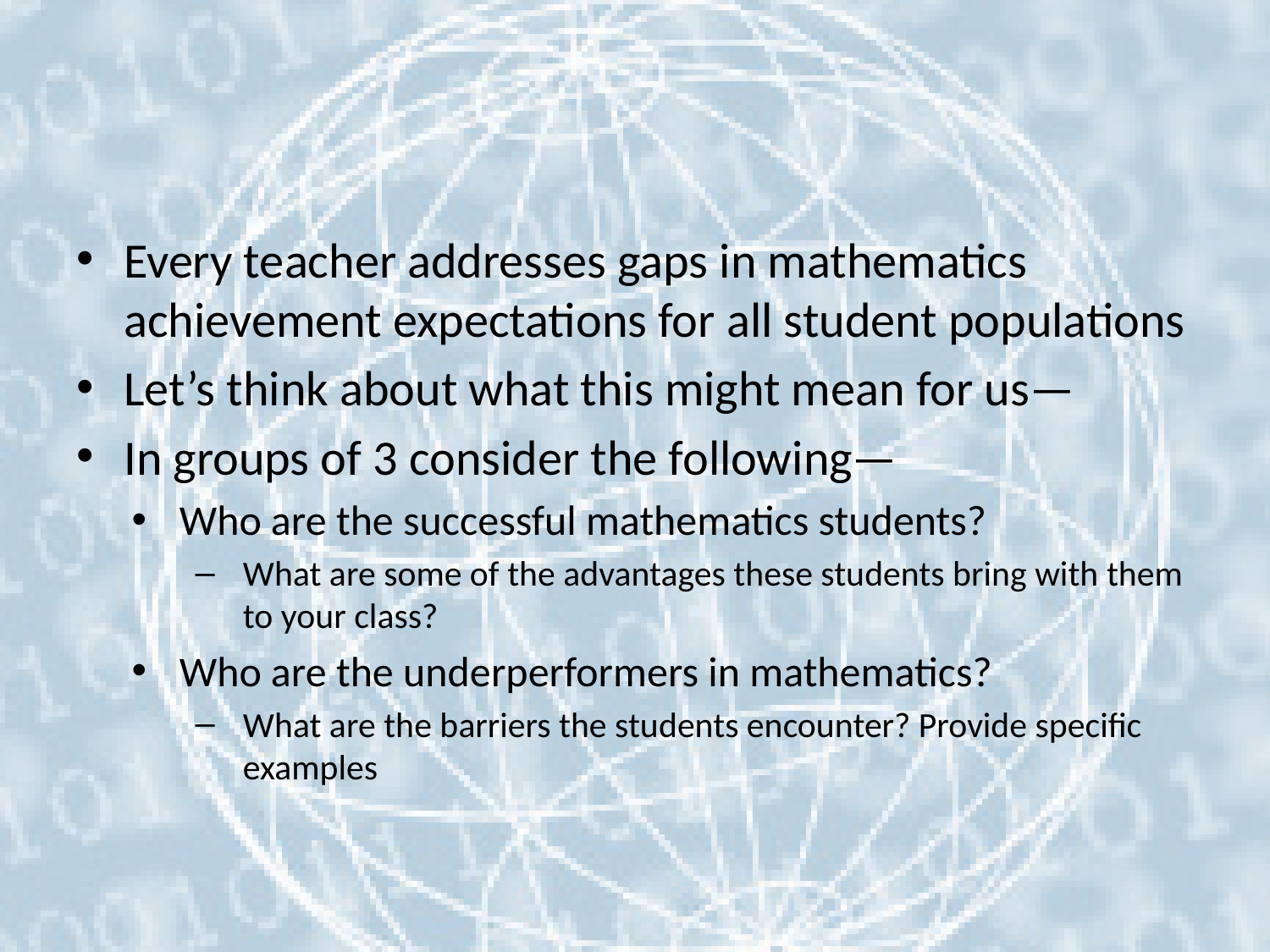

#
Every teacher addresses gaps in mathematics achievement expectations for all student populations
Let’s think about what this might mean for us—
In groups of 3 consider the following—
Who are the successful mathematics students?
What are some of the advantages these students bring with them to your class?
Who are the underperformers in mathematics?
What are the barriers the students encounter? Provide specific examples